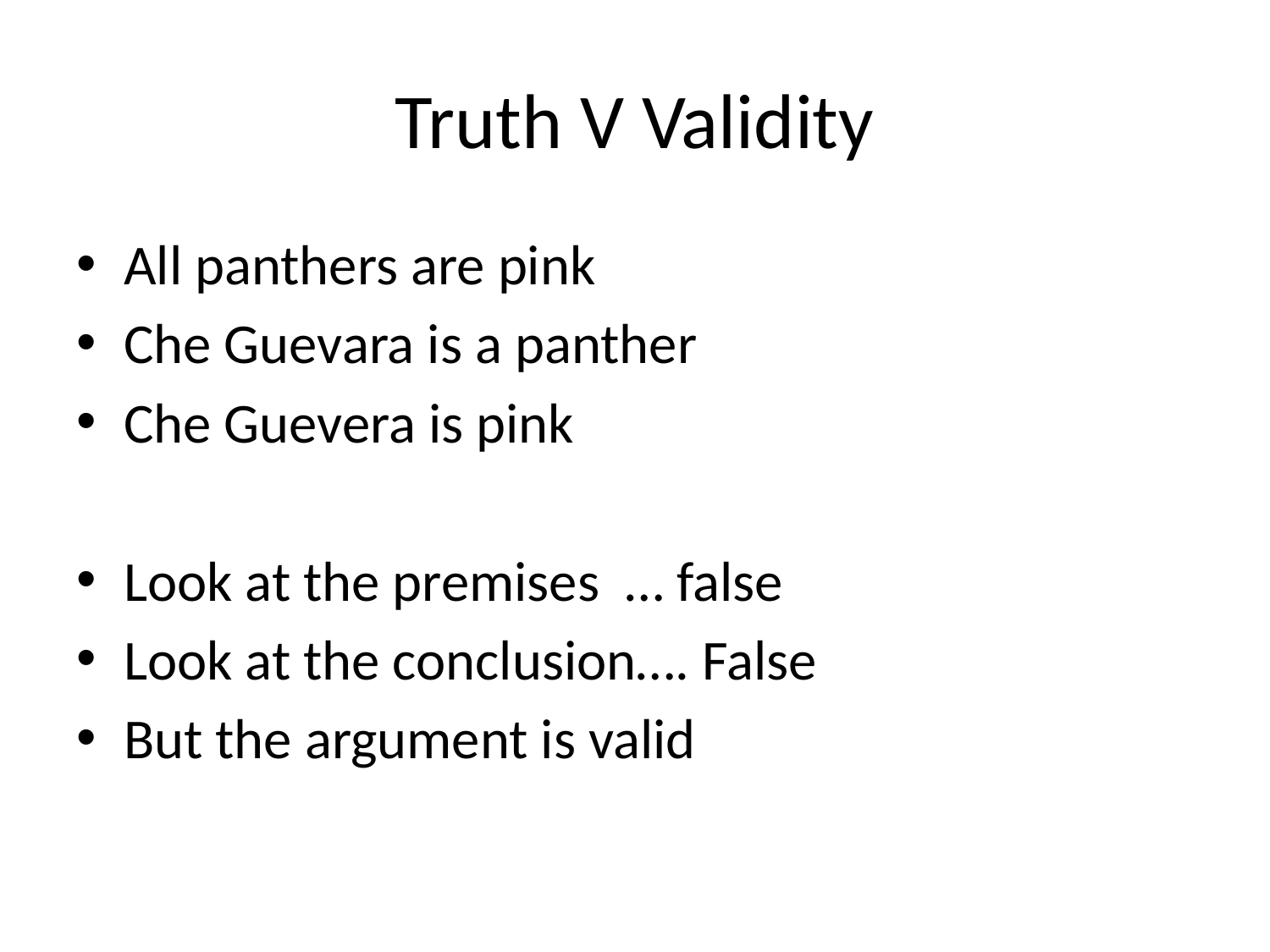

# Truth V Validity
All panthers are pink
Che Guevara is a panther
Che Guevera is pink

Look at the premises  … false
Look at the conclusion…. False
But the argument is valid